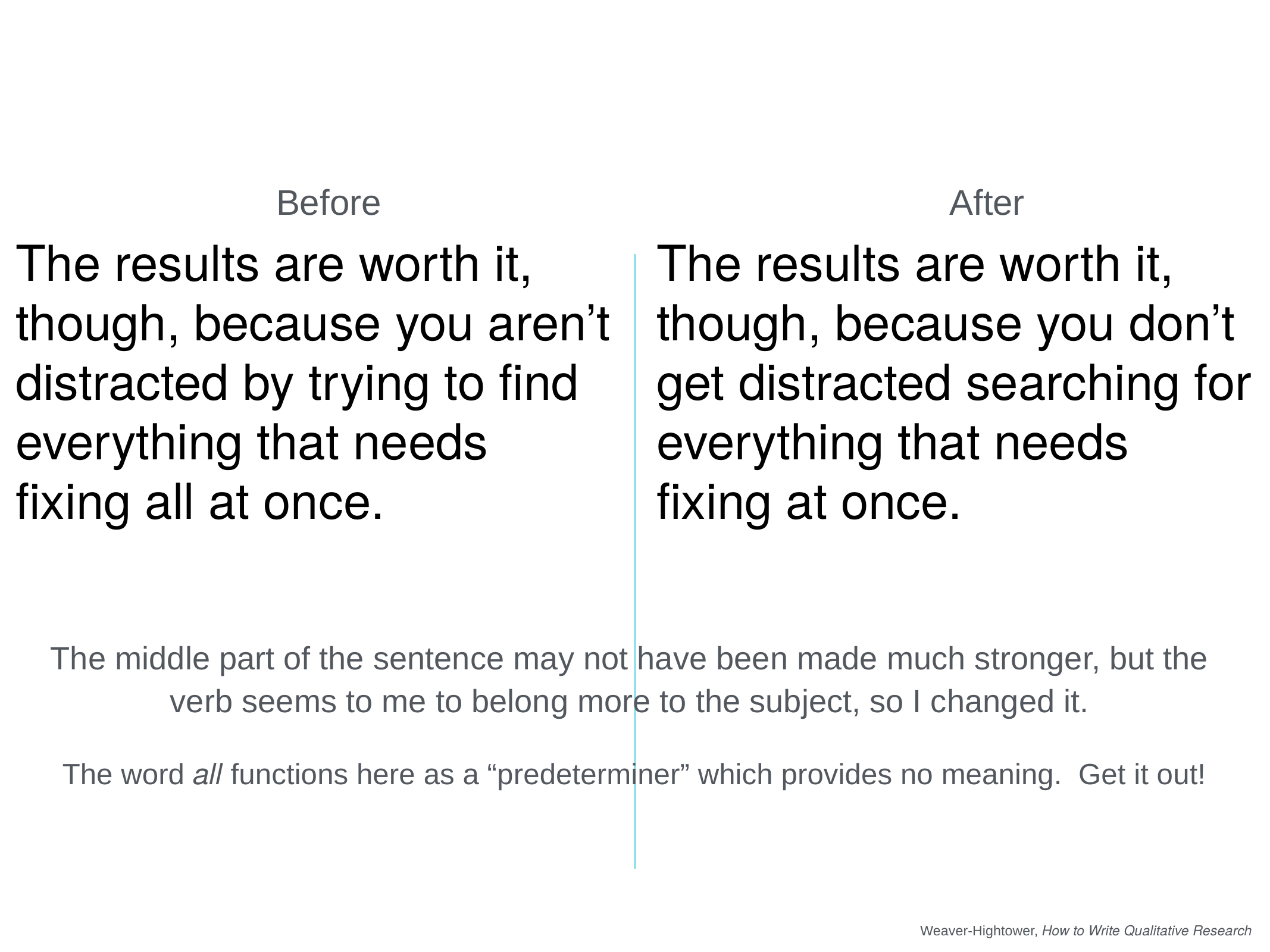

# What’s Different?
Before
After
The results are worth it, though, because you aren’t distracted by trying to find everything that needs fixing all at once.
The results are worth it, though, because you don’t get distracted searching for everything that needs fixing at once.

The middle part of the sentence may not have been made much stronger, but the verb seems to me to belong more to the subject, so I changed it.
The word all functions here as a “predeterminer” which provides no meaning.  Get it out!